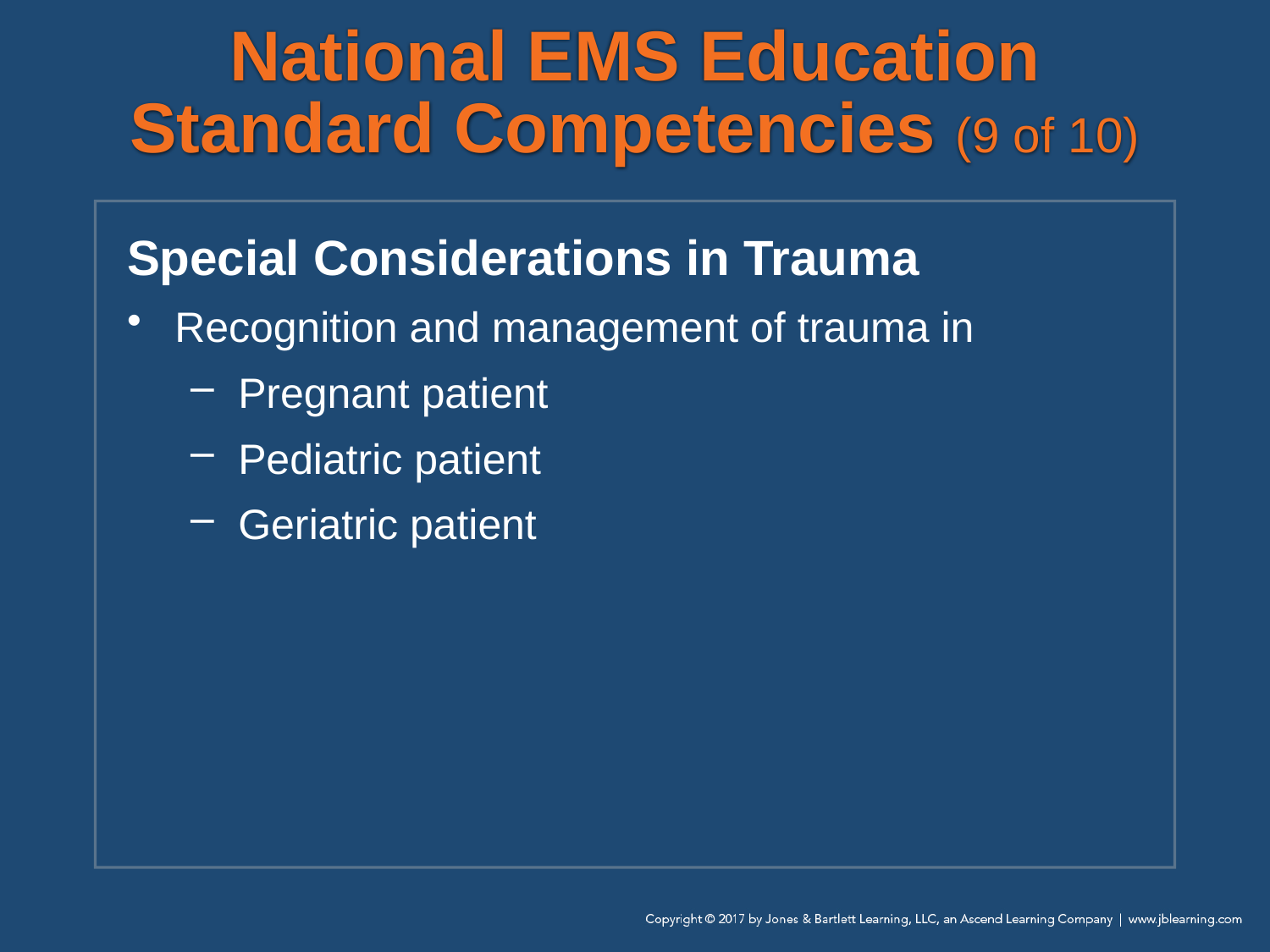

# National EMS Education Standard Competencies (9 of 10)
Special Considerations in Trauma
Recognition and management of trauma in
Pregnant patient
Pediatric patient
Geriatric patient